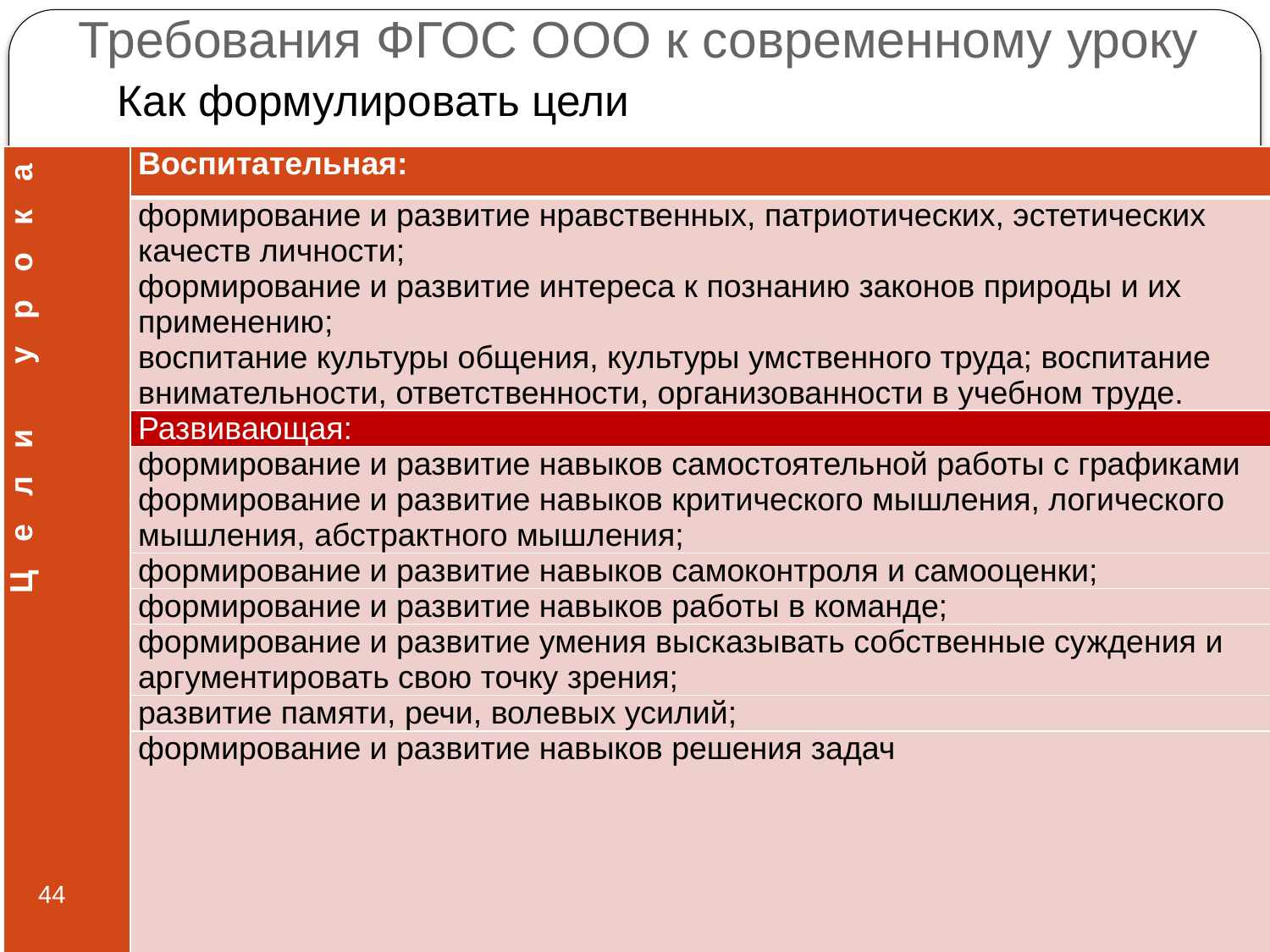

# Требования ФГОС ООО к современному уроку
Как формулировать цели
| Цели урока | Воспитательная: |
| --- | --- |
|  | формирование и развитие нравственных, патриотических, эстетических качеств личности; формирование и развитие интереса к познанию законов природы и их применению; воспитание культуры общения, культуры умственного труда; воспитание внимательности, ответственности, организованности в учебном труде. |
|  | Развивающая: |
|  | формирование и развитие навыков самостоятельной работы с графиками формирование и развитие навыков критического мышления, логического мышления, абстрактного мышления; |
|  | формирование и развитие навыков самоконтроля и самооценки; |
|  | формирование и развитие навыков работы в команде; |
|  | формирование и развитие умения высказывать собственные суждения и аргументировать свою точку зрения; |
|  | развитие памяти, речи, волевых усилий; |
|  | формирование и развитие навыков решения задач |
Ковалева С.Я., к.п.н., доц. ГБОУ ВПО АСОУ
44